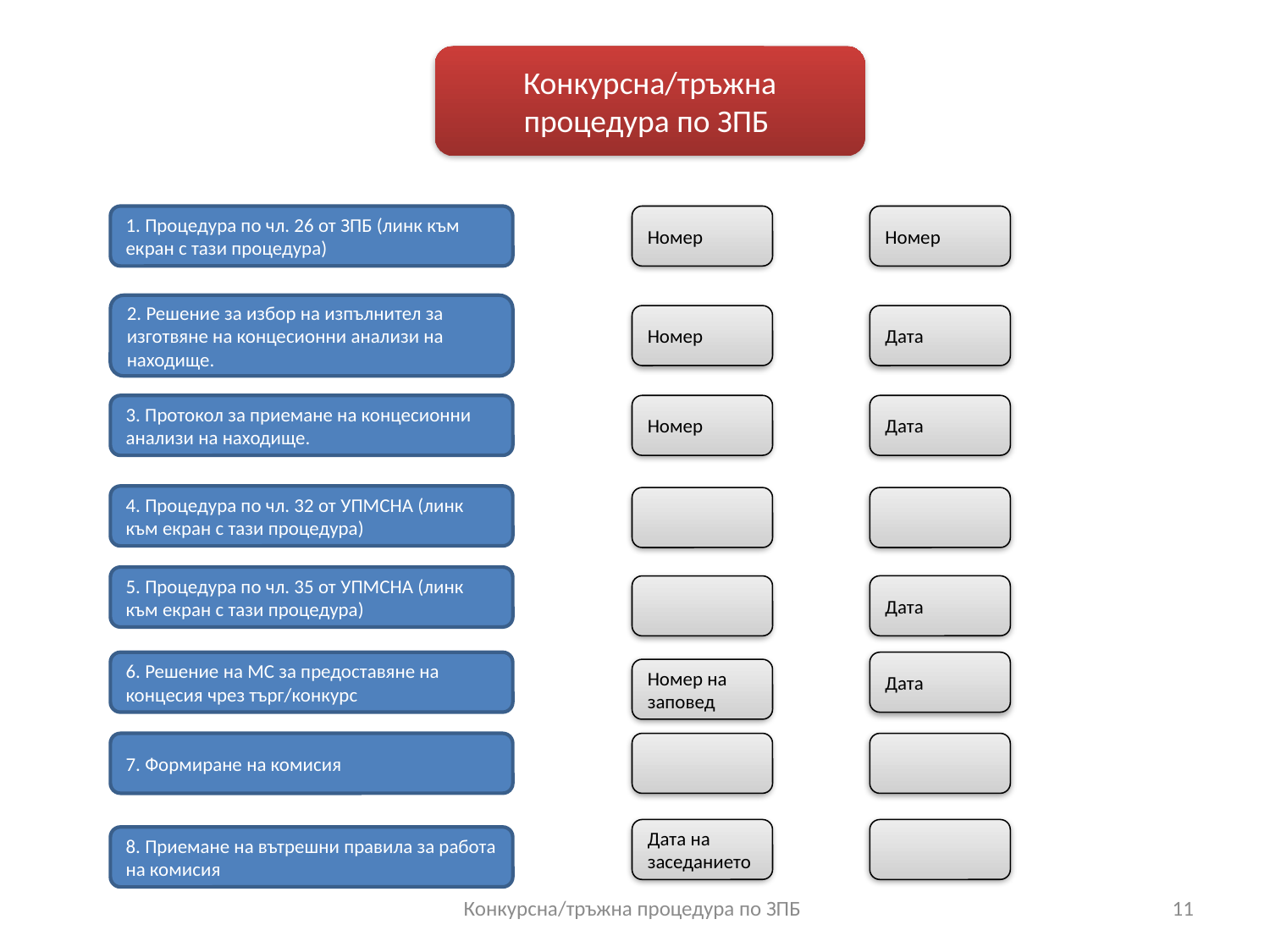

Конкурсна/тръжна процедура по ЗПБ
1. Процедура по чл. 26 от ЗПБ (линк към екран с тази процедура)
Номер
Номер
2. Решение за избор на изпълнител за изготвяне на концесионни анализи на находище.
Номер
Дата
3. Протокол за приемане на концесионни анализи на находище.
Номер
Дата
4. Процедура по чл. 32 от УПМСНА (линк към екран с тази процедура)

5. Процедура по чл. 35 от УПМСНА (линк към екран с тази процедура)
Дата

6. Решение на МС за предоставяне на концесия чрез търг/конкурс
Дата
Номер на заповед
7. Формиране на комисия

Дата на заседанието

8. Приемане на вътрешни правила за работа на комисия

Конкурсна/тръжна процедура по ЗПБ

11